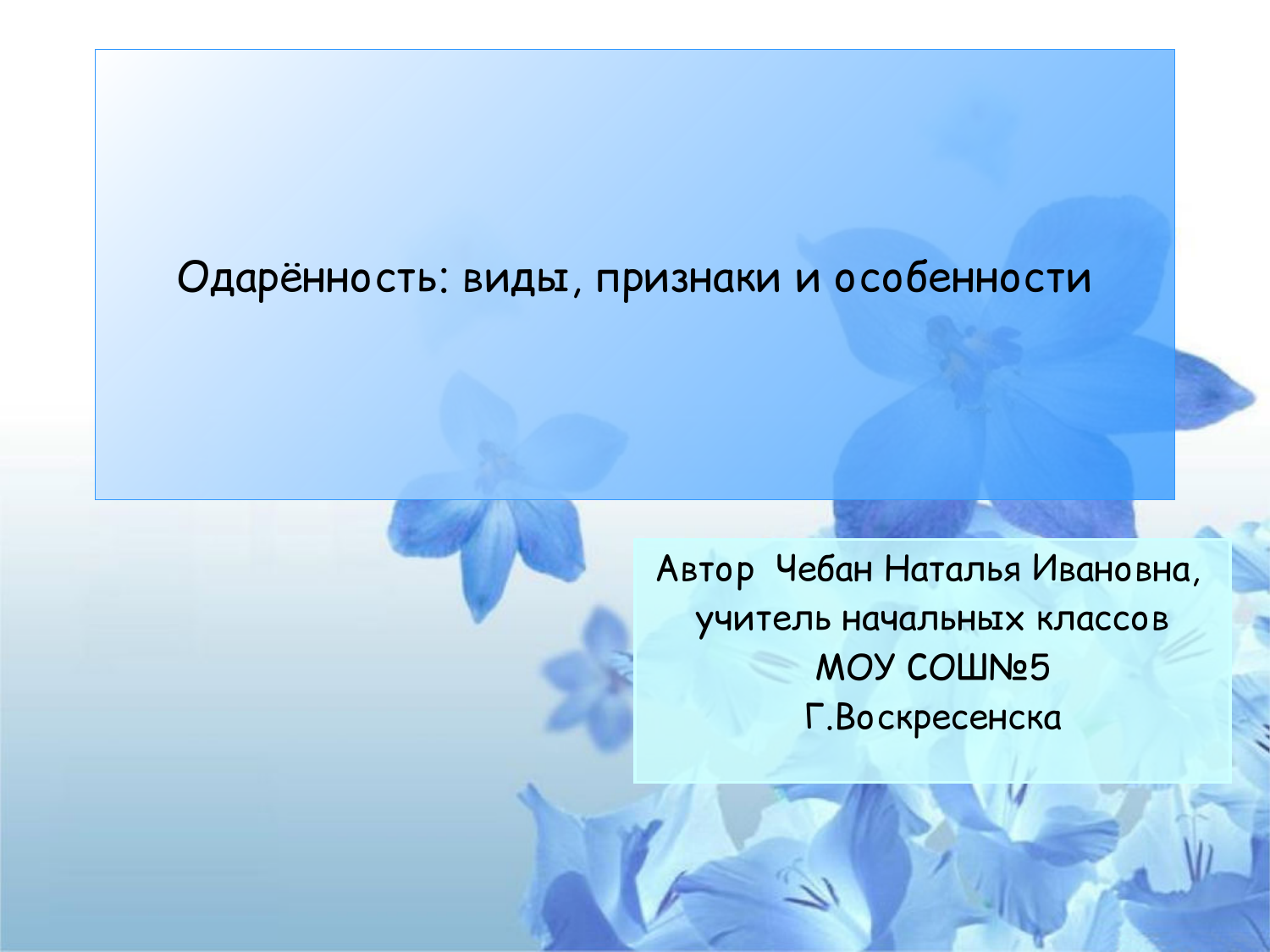

# Одарённость: виды, признаки и особенности
Автор  Чебан Наталья Ивановна,
учитель начальных классов
МОУ СОШ№5
Г.Воскресенска